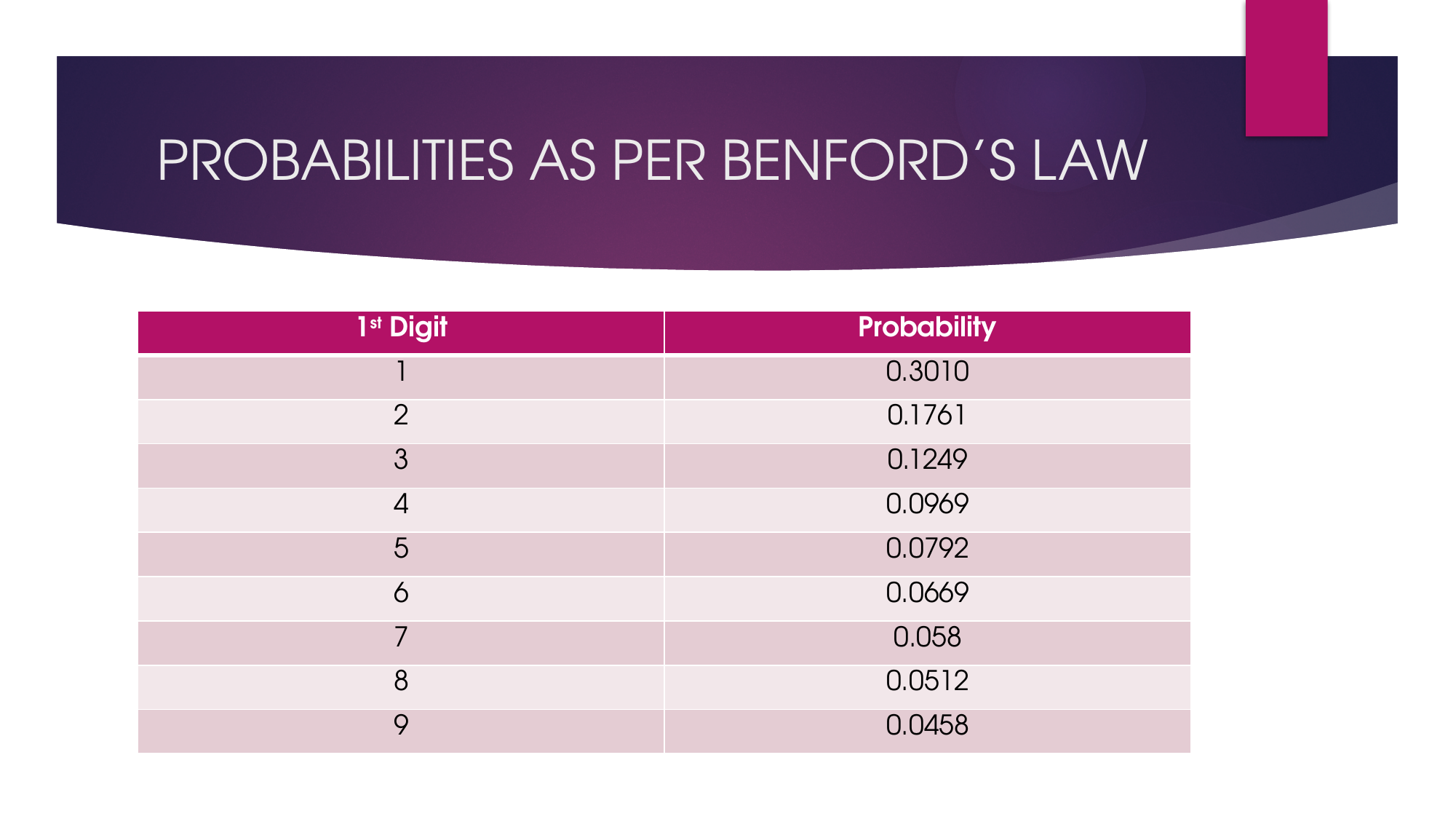

# Probabilities as per benford’s law
| 1st Digit | Probability |
| --- | --- |
| 1 | 0.3010 |
| 2 | 0.1761 |
| 3 | 0.1249 |
| 4 | 0.0969 |
| 5 | 0.0792 |
| 6 | 0.0669 |
| 7 | 0.058 |
| 8 | 0.0512 |
| 9 | 0.0458 |